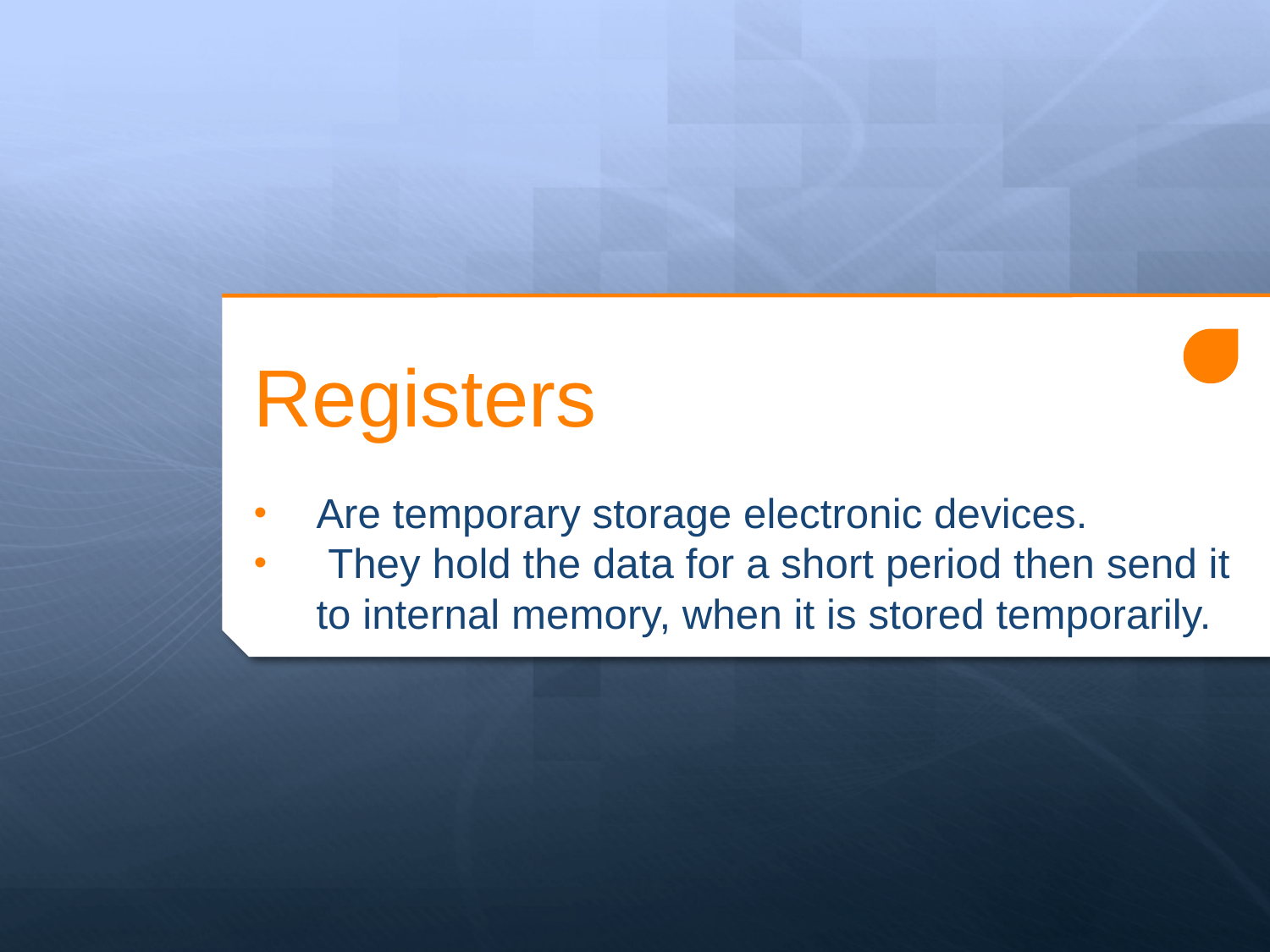

# Registers

Are temporary storage electronic devices.
 They hold the data for a short period then send it to internal memory, when it is stored temporarily.